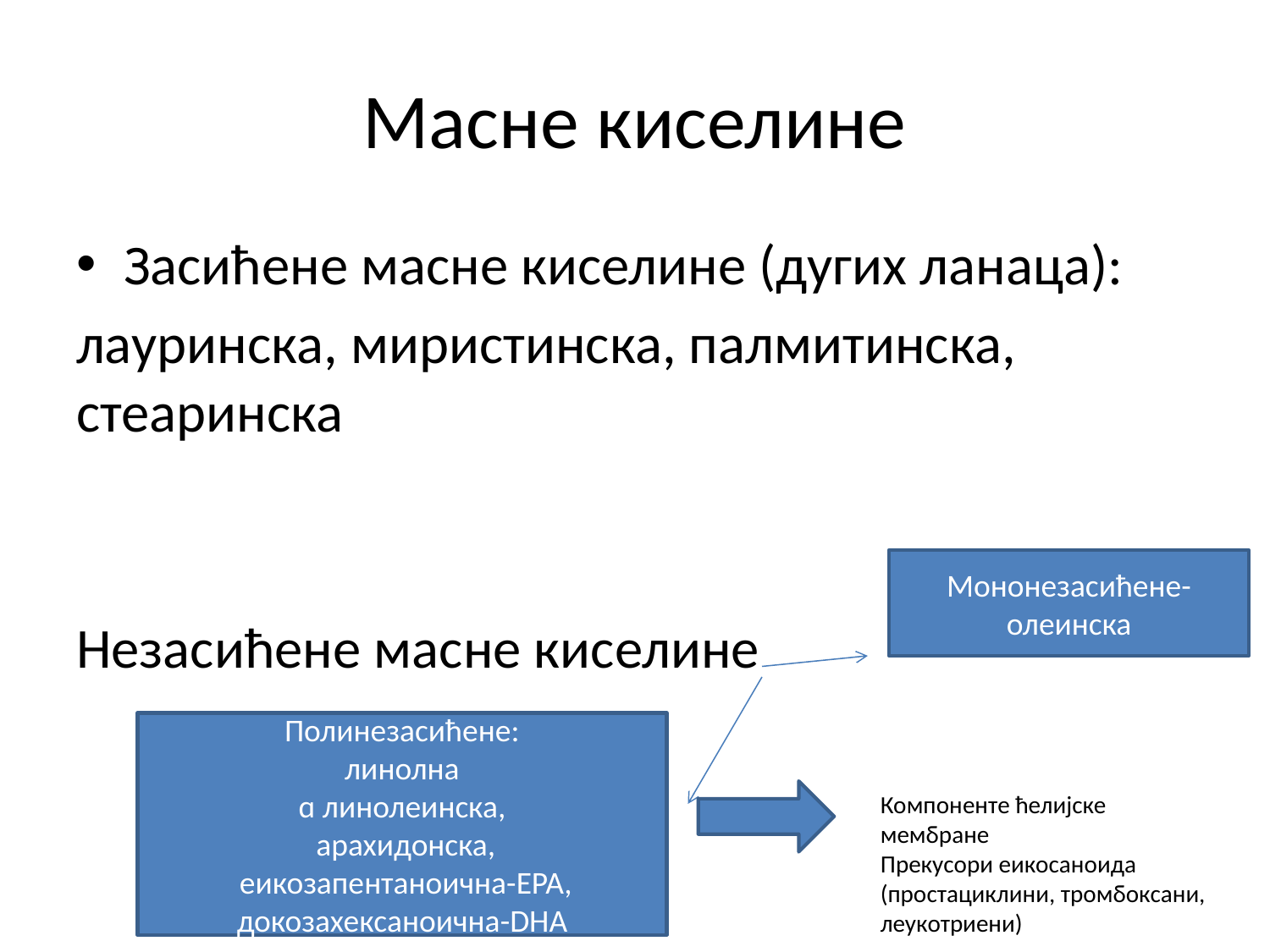

# Масне киселине
Засићене масне киселине (дугих ланаца):
лауринска, миристинска, палмитинска, стеаринска

Незасићене масне киселине
Мононезасићене-олеинска
Полинезасићене:
линолна
ɑ линолеинска,
 арахидонска,
 еикозапентаноична-EPA, докозахексаноична-DHA

Компоненте ћелијске мембране
Прекусори еикосаноида (простациклини, тромбоксани, леукотриени)